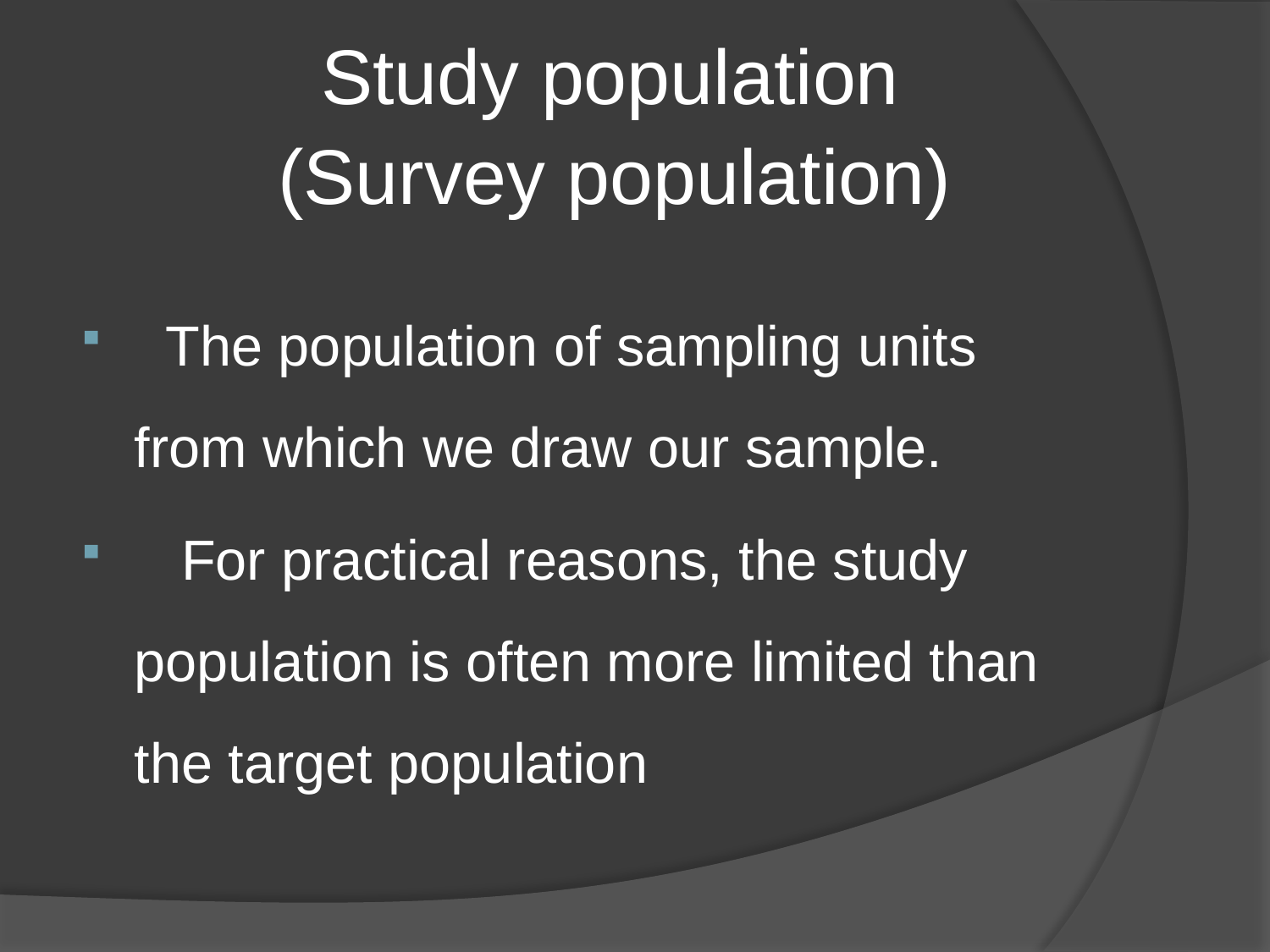

Study population
  (Survey population)

  The population of sampling units from which we draw our sample.
   For practical reasons, the study population is often more limited than the target population